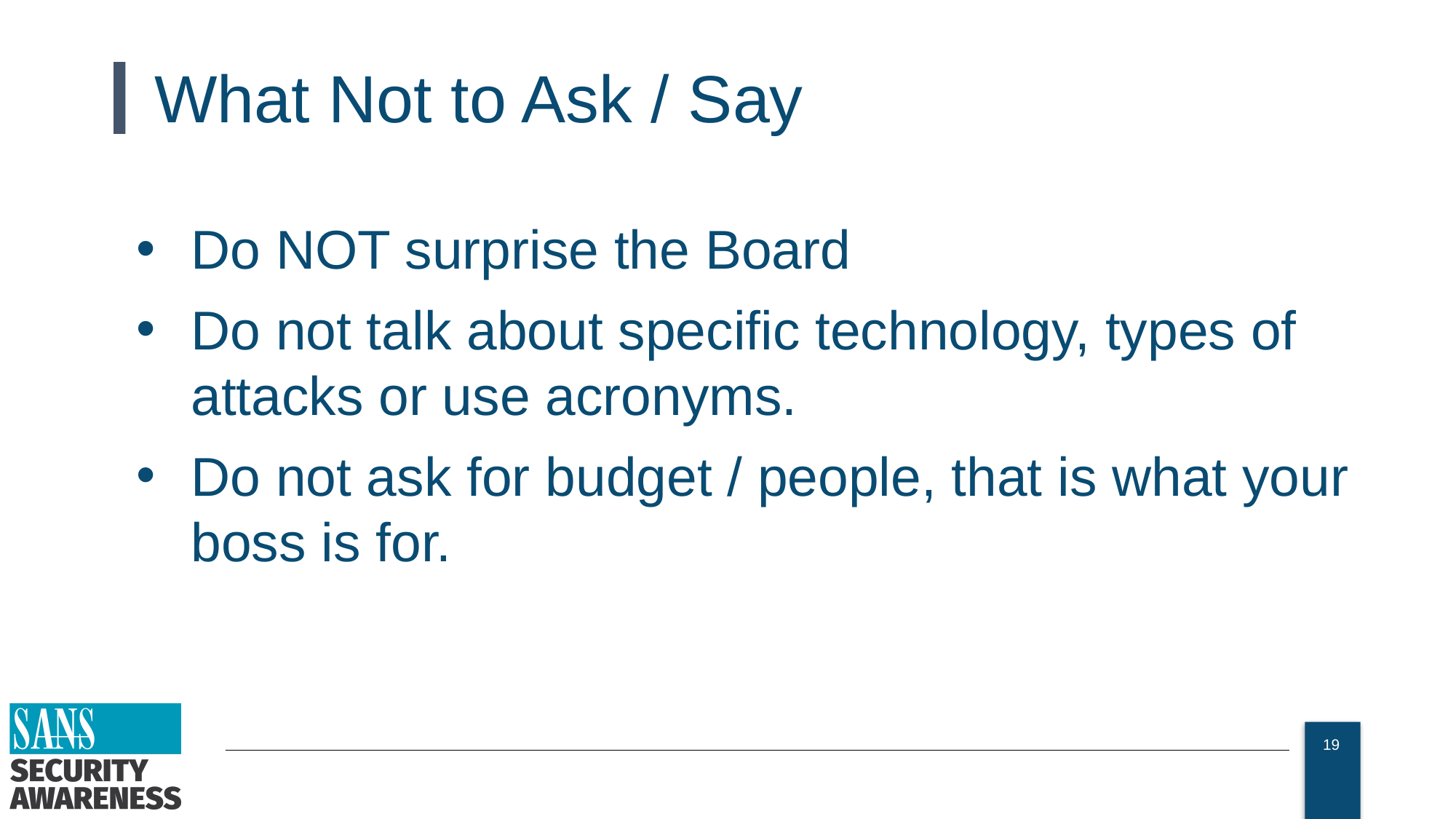

# What Not to Ask / Say
Do NOT surprise the Board
Do not talk about specific technology, types of attacks or use acronyms.
Do not ask for budget / people, that is what your boss is for.